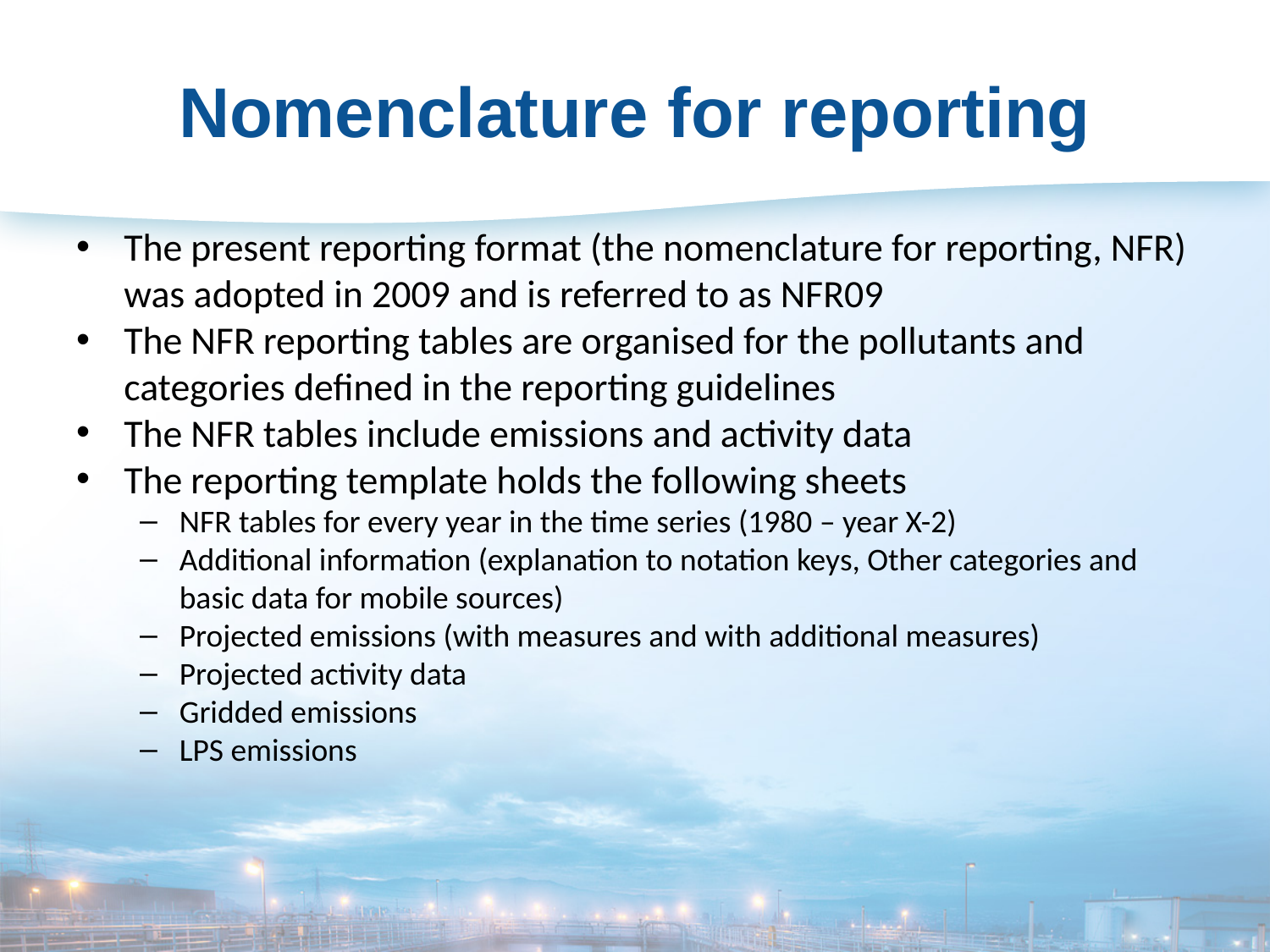

# Nomenclature for reporting
The present reporting format (the nomenclature for reporting, NFR) was adopted in 2009 and is referred to as NFR09
The NFR reporting tables are organised for the pollutants and categories defined in the reporting guidelines
The NFR tables include emissions and activity data
The reporting template holds the following sheets
NFR tables for every year in the time series (1980 – year X-2)
Additional information (explanation to notation keys, Other categories and basic data for mobile sources)
Projected emissions (with measures and with additional measures)
Projected activity data
Gridded emissions
LPS emissions